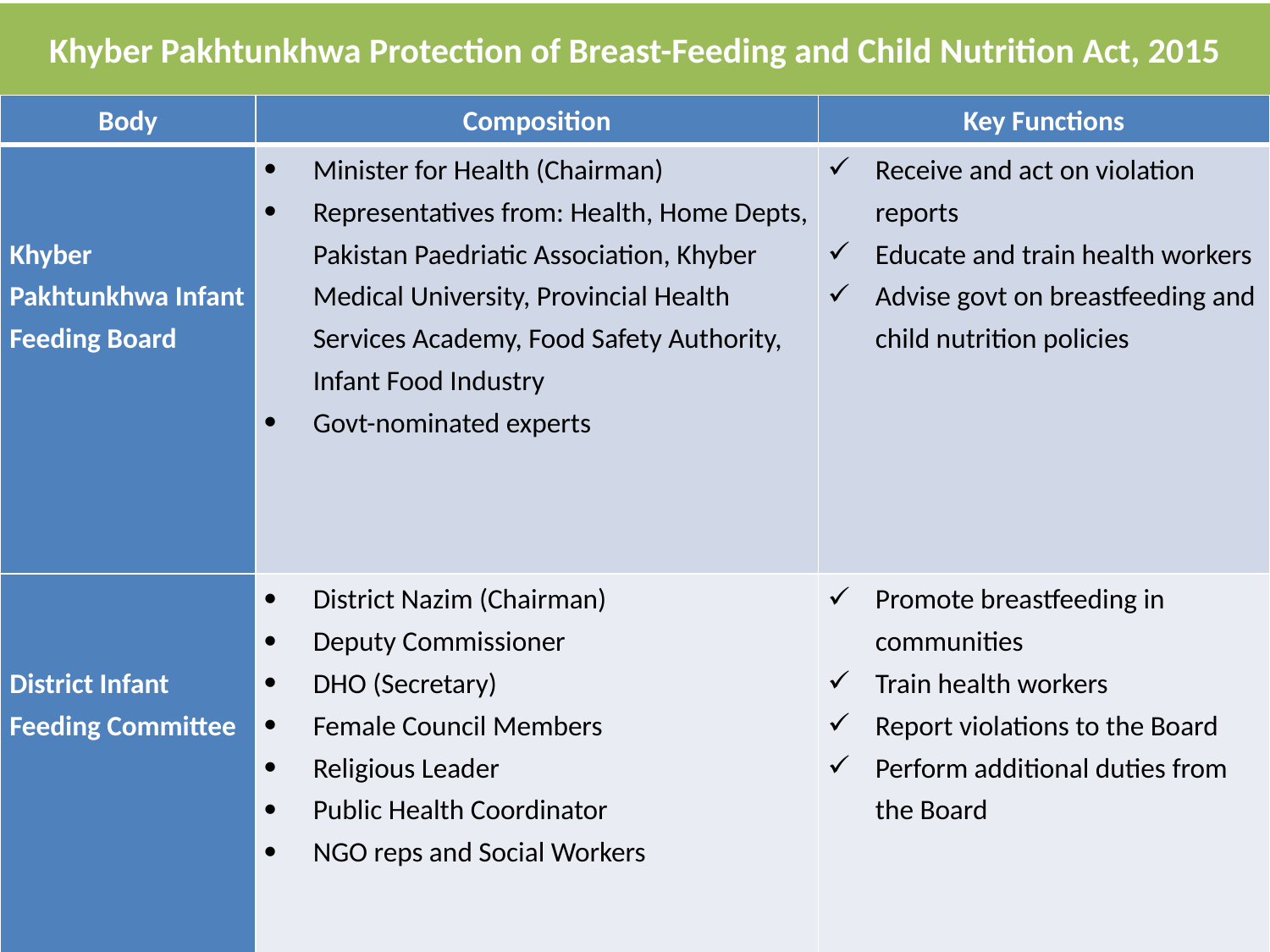

# Khyber Pakhtunkhwa Protection of Breast-Feeding and Child Nutrition Act, 2015
| Body | Composition | Key Functions |
| --- | --- | --- |
| Khyber Pakhtunkhwa Infant Feeding Board | Minister for Health (Chairman) Representatives from: Health, Home Depts, Pakistan Paedriatic Association, Khyber Medical University, Provincial Health Services Academy, Food Safety Authority, Infant Food Industry Govt-nominated experts | Receive and act on violation reports Educate and train health workers Advise govt on breastfeeding and child nutrition policies |
| District Infant Feeding Committee | District Nazim (Chairman) Deputy Commissioner DHO (Secretary) Female Council Members Religious Leader Public Health Coordinator NGO reps and Social Workers | Promote breastfeeding in communities Train health workers Report violations to the Board Perform additional duties from the Board |